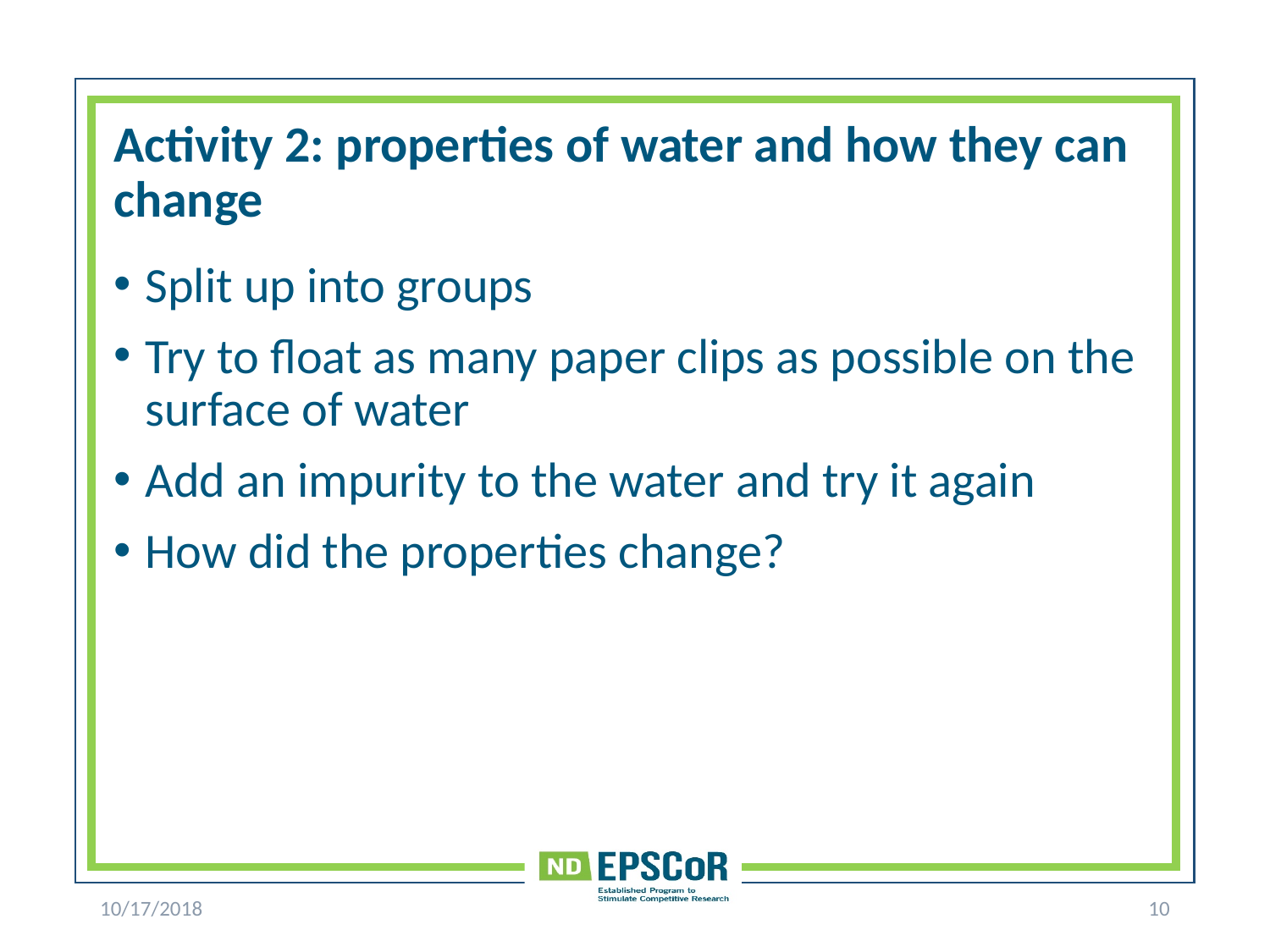

# Activity 2: properties of water and how they can change
Split up into groups
Try to float as many paper clips as possible on the surface of water
Add an impurity to the water and try it again
How did the properties change?

10/17/2018
10